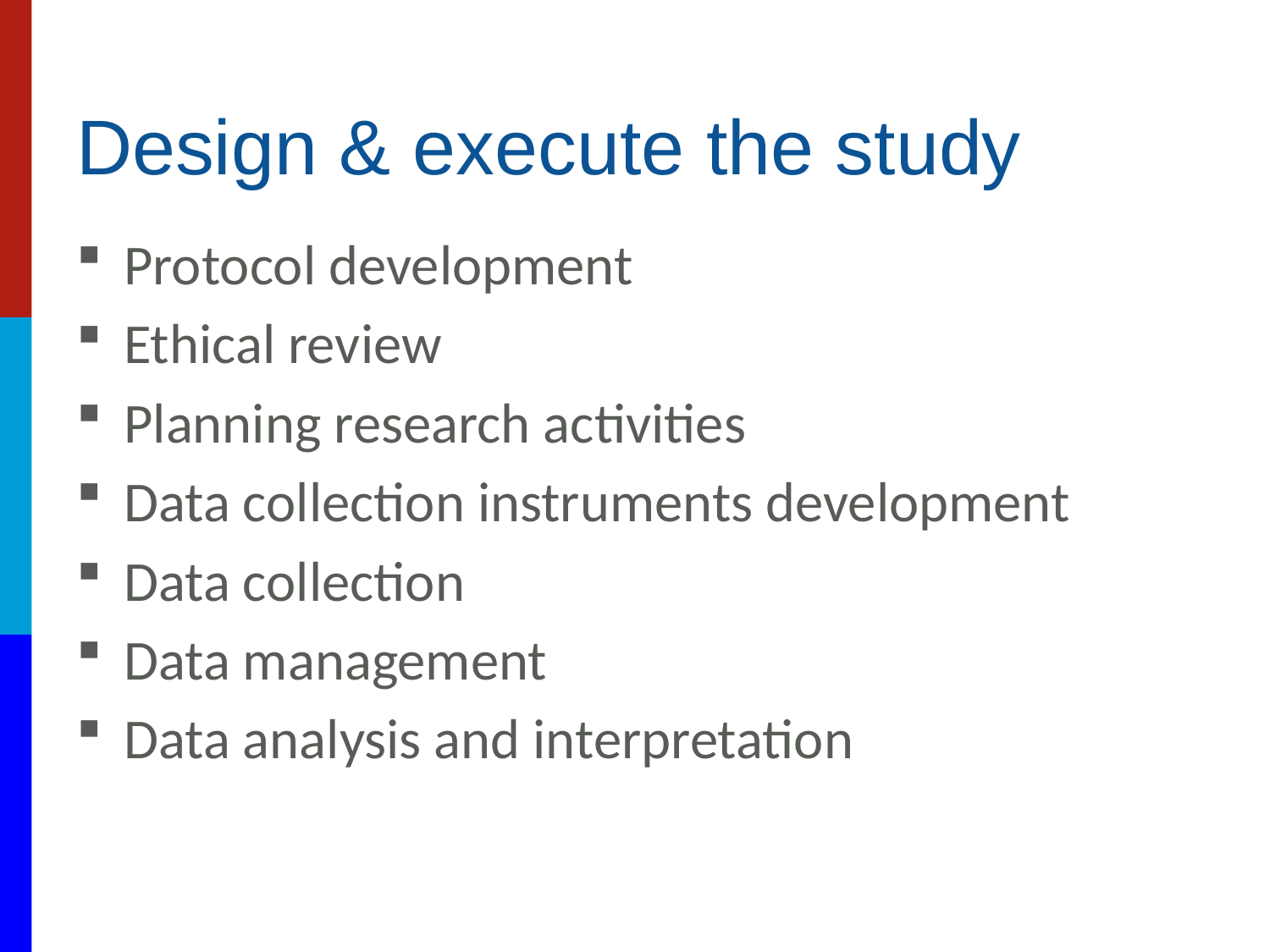

# Design & execute the study
Protocol development
Ethical review
Planning research activities
Data collection instruments development
Data collection
Data management
Data analysis and interpretation